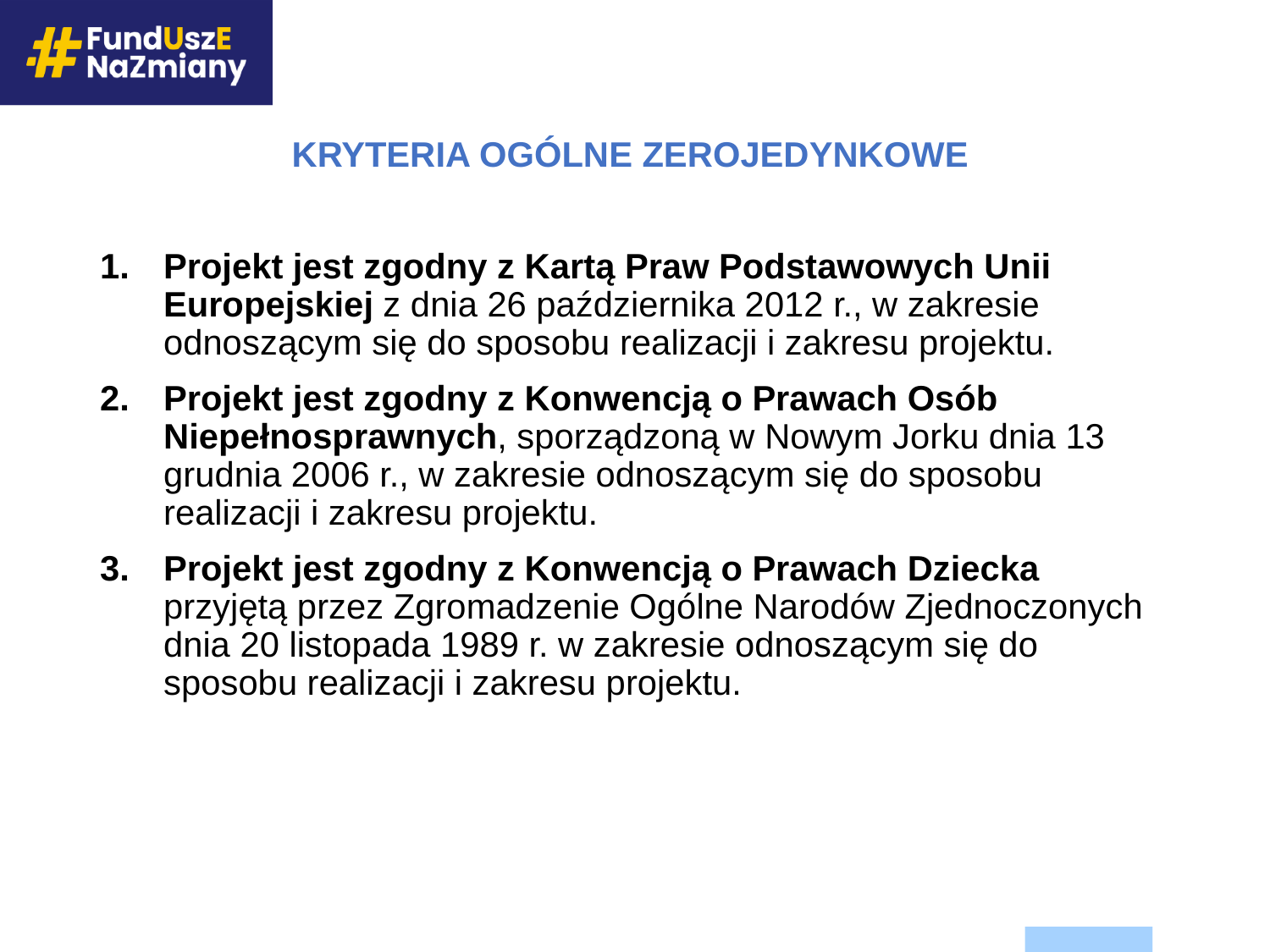

KRYTERIA OGÓLNE ZEROJEDYNKOWE

Projekt jest zgodny z Kartą Praw Podstawowych Unii Europejskiej z dnia 26 października 2012 r., w zakresie odnoszącym się do sposobu realizacji i zakresu projektu.
Projekt jest zgodny z Konwencją o Prawach Osób Niepełnosprawnych, sporządzoną w Nowym Jorku dnia 13 grudnia 2006 r., w zakresie odnoszącym się do sposobu realizacji i zakresu projektu.
Projekt jest zgodny z Konwencją o Prawach Dziecka przyjętą przez Zgromadzenie Ogólne Narodów Zjednoczonych dnia 20 listopada 1989 r. w zakresie odnoszącym się do sposobu realizacji i zakresu projektu.